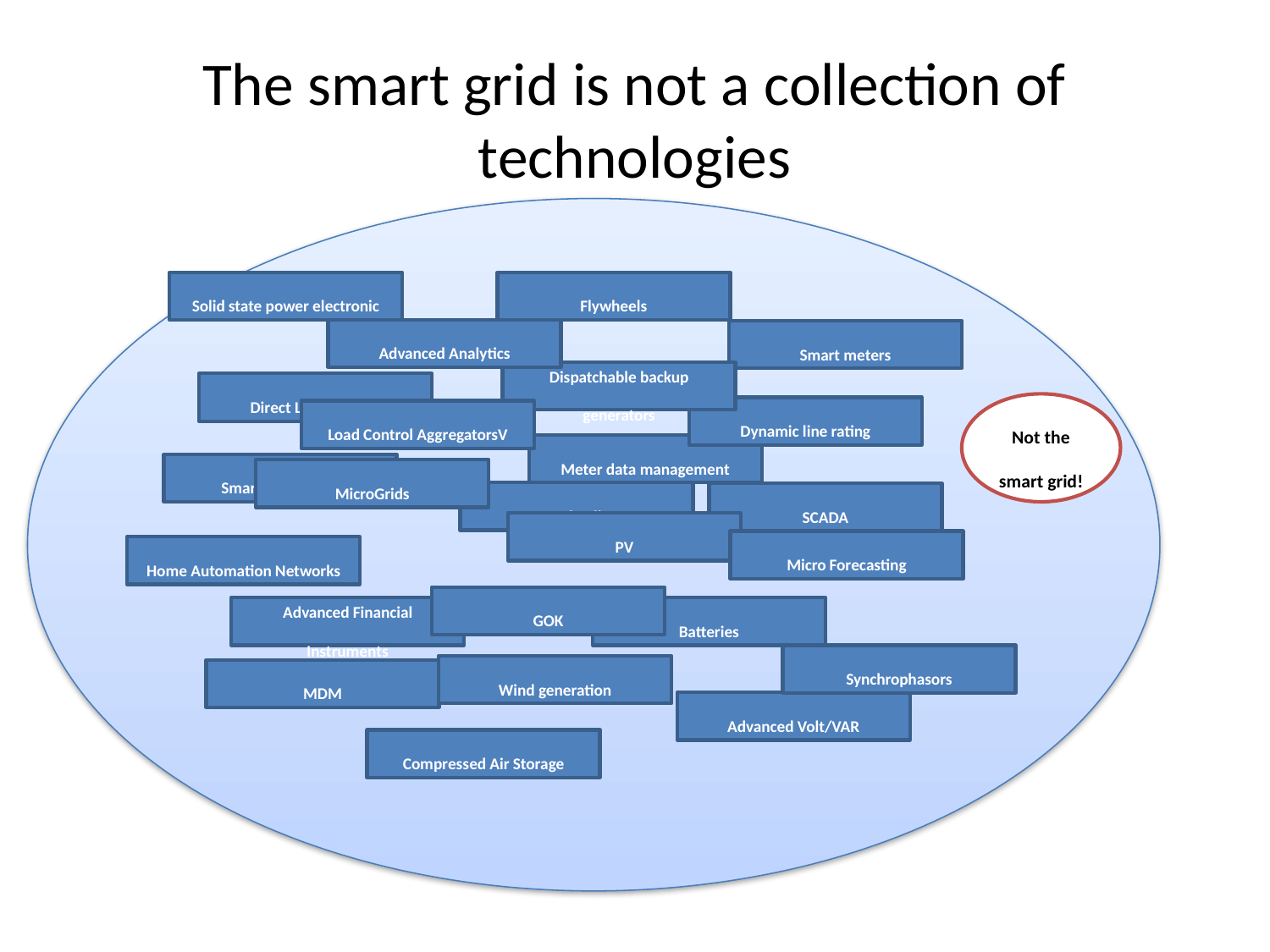

# The smart grid is not a collection of technologies

Solid state power electronic
Flywheels
Advanced Analytics
Smart meters
Dispatchable backup generators
Direct Load Control
Not the smart grid!
Dynamic line rating
Load Control AggregatorsV
Meter data management
Smart Appliances
MicroGrids
Fuel Cells
SCADA
PV
Micro Forecasting
Home Automation Networks
GOK
Advanced Financial Instruments
Batteries
Synchrophasors
Wind generation
MDM
Advanced Volt/VAR
Compressed Air Storage